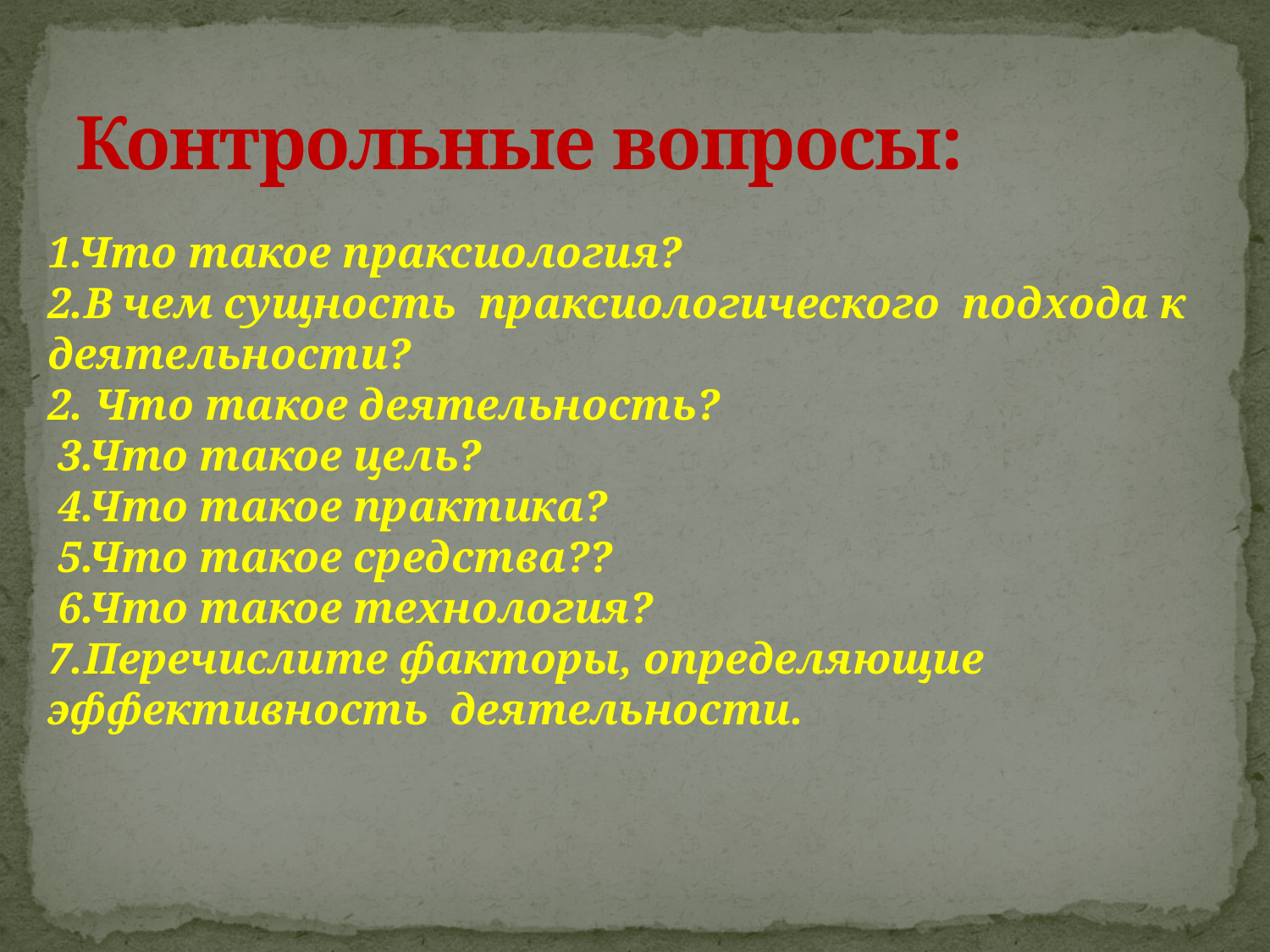

# Контрольные вопросы:
1.Что такое праксиология?
2.В чем сущность  праксиологического  подхода к деятельности?
2. Что такое деятельность?
 3.Что такое цель?
 4.Что такое практика?
 5.Что такое средства??
 6.Что такое технология?
7.Перечислите факторы, определяющие эффективность  деятельности.